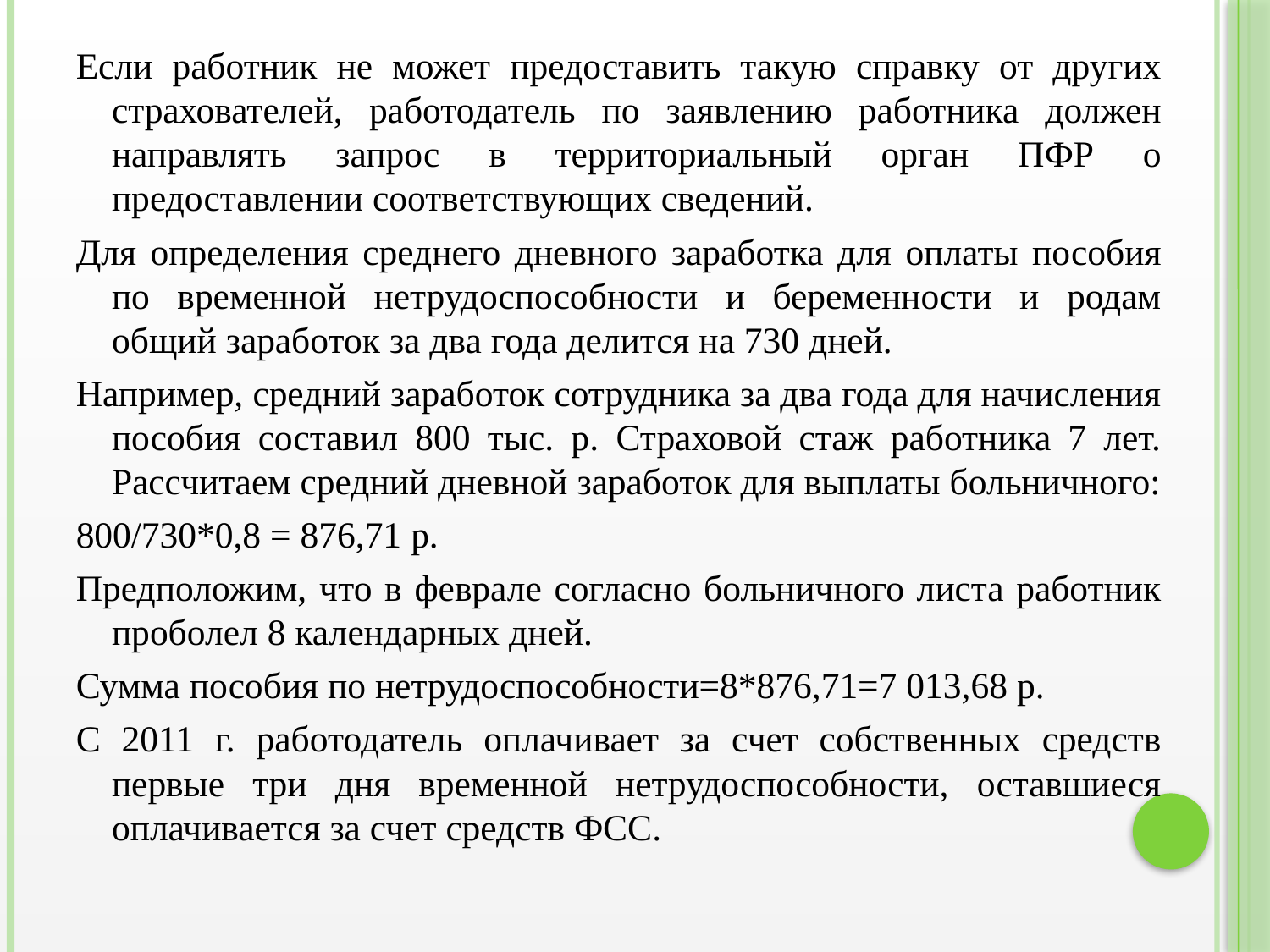

Если работник не может предоставить такую справку от других страхователей, работодатель по заявлению работника должен направлять запрос в территориальный орган ПФР о предоставлении соответствующих сведений.
Для определения среднего дневного заработка для оплаты пособия по временной нетрудоспособности и беременности и родам общий заработок за два года делится на 730 дней.
Например, средний заработок сотрудника за два года для начисления пособия составил 800 тыс. р. Страховой стаж работника 7 лет. Рассчитаем средний дневной заработок для выплаты больничного:
800/730*0,8 = 876,71 р.
Предположим, что в феврале согласно больничного листа работник проболел 8 календарных дней.
Сумма пособия по нетрудоспособности=8*876,71=7 013,68 р.
С 2011 г. работодатель оплачивает за счет собственных средств первые три дня временной нетрудоспособности, оставшиеся оплачивается за счет средств ФСС.